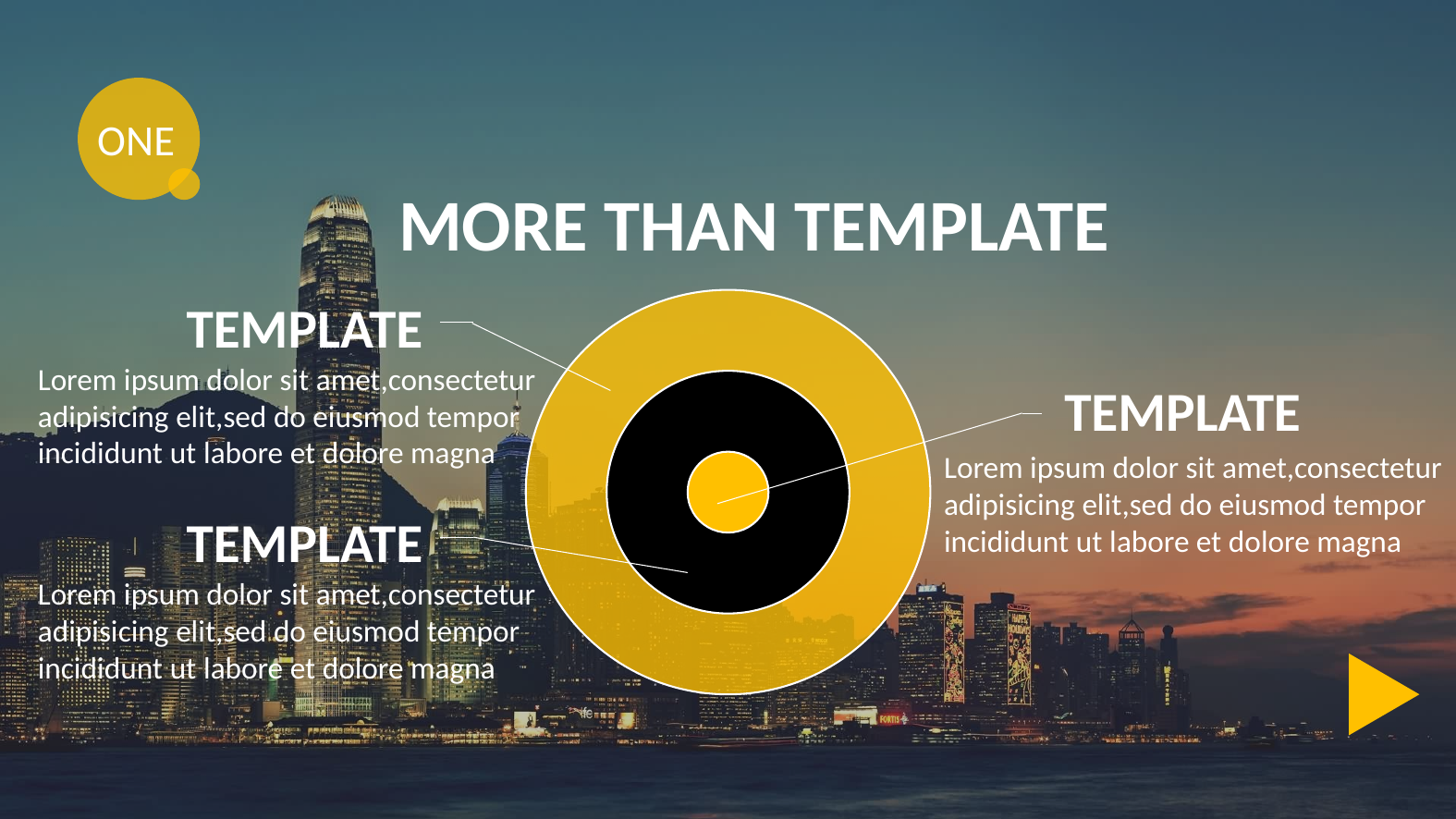

ONE

MORE THAN TEMPLATE
TEMPLATE

Lorem ipsum dolor sit amet,consectetur adipisicing elit,sed do eiusmod tempor incididunt ut labore et dolore magna
TEMPLATE

Lorem ipsum dolor sit amet,consectetur adipisicing elit,sed do eiusmod tempor incididunt ut labore et dolore magna

TEMPLATE
Lorem ipsum dolor sit amet,consectetur adipisicing elit,sed do eiusmod tempor incididunt ut labore et dolore magna